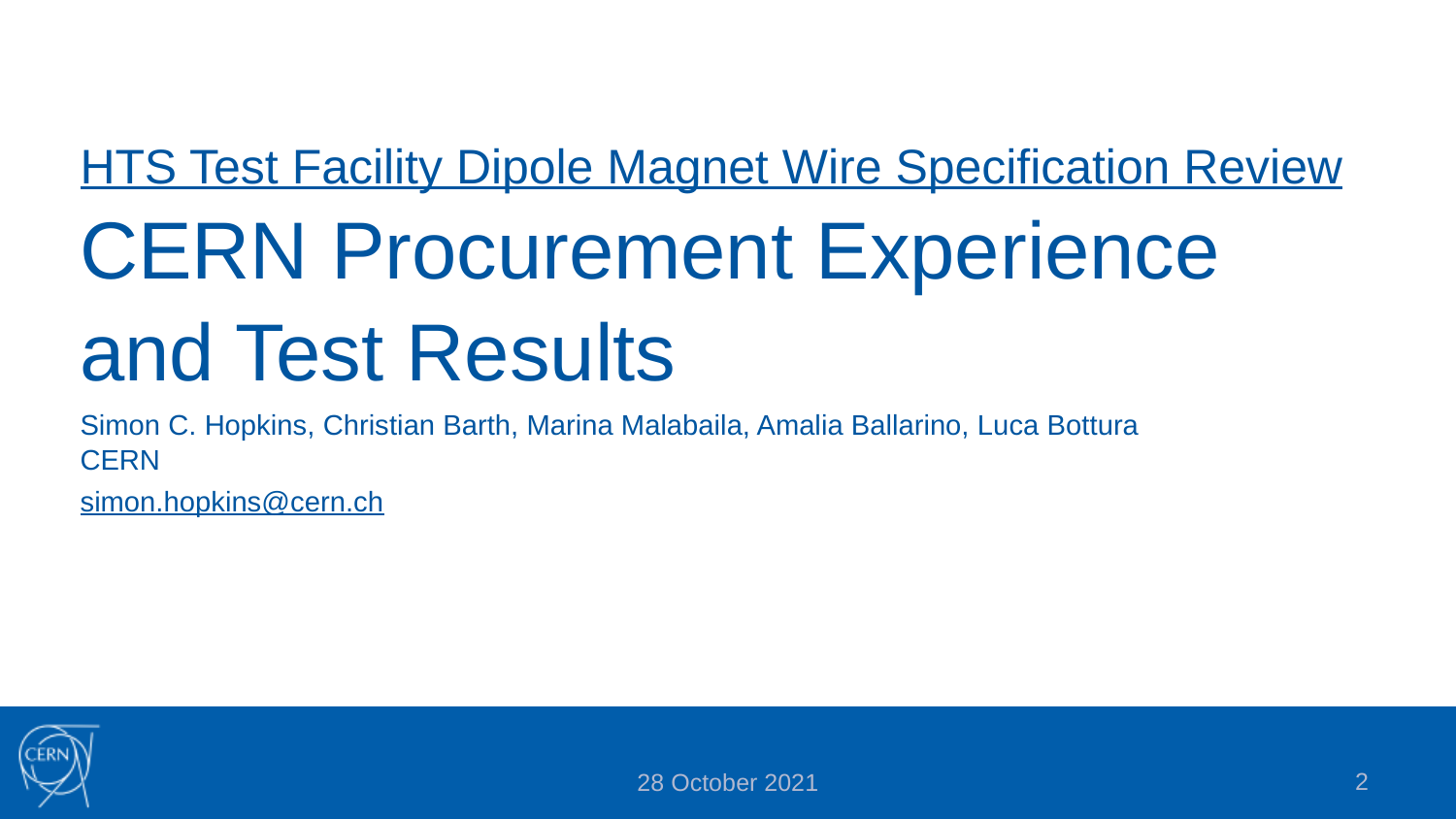

# HTS Test Facility Dipole Magnet Wire Specification Review CERN Procurement Experience and Test Results
Simon C. Hopkins, Christian Barth, Marina Malabaila, Amalia Ballarino, Luca Bottura
CERN
simon.hopkins@cern.ch
2
28 October 2021